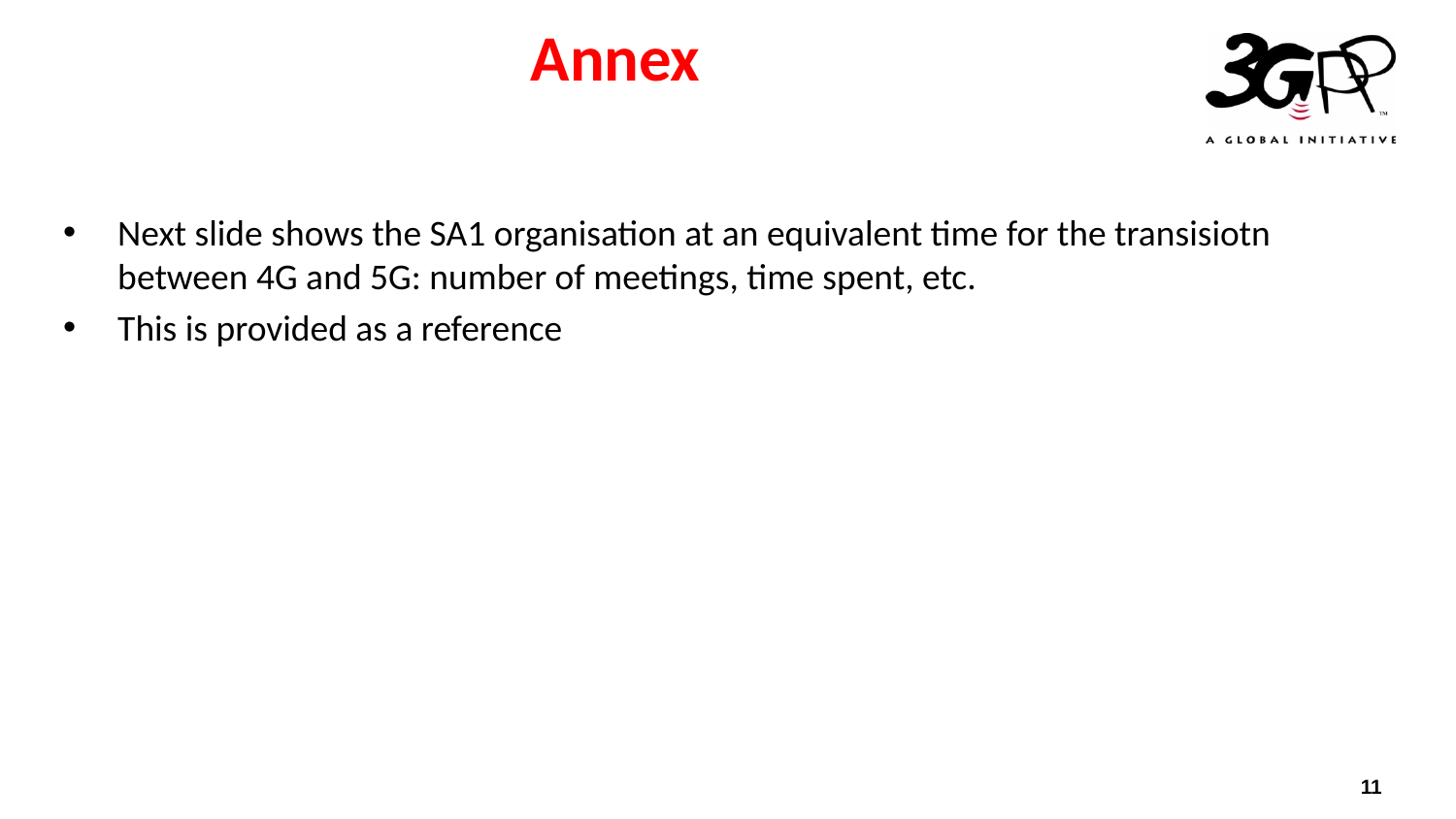

# Annex
Next slide shows the SA1 organisation at an equivalent time for the transisiotn between 4G and 5G: number of meetings, time spent, etc.
This is provided as a reference